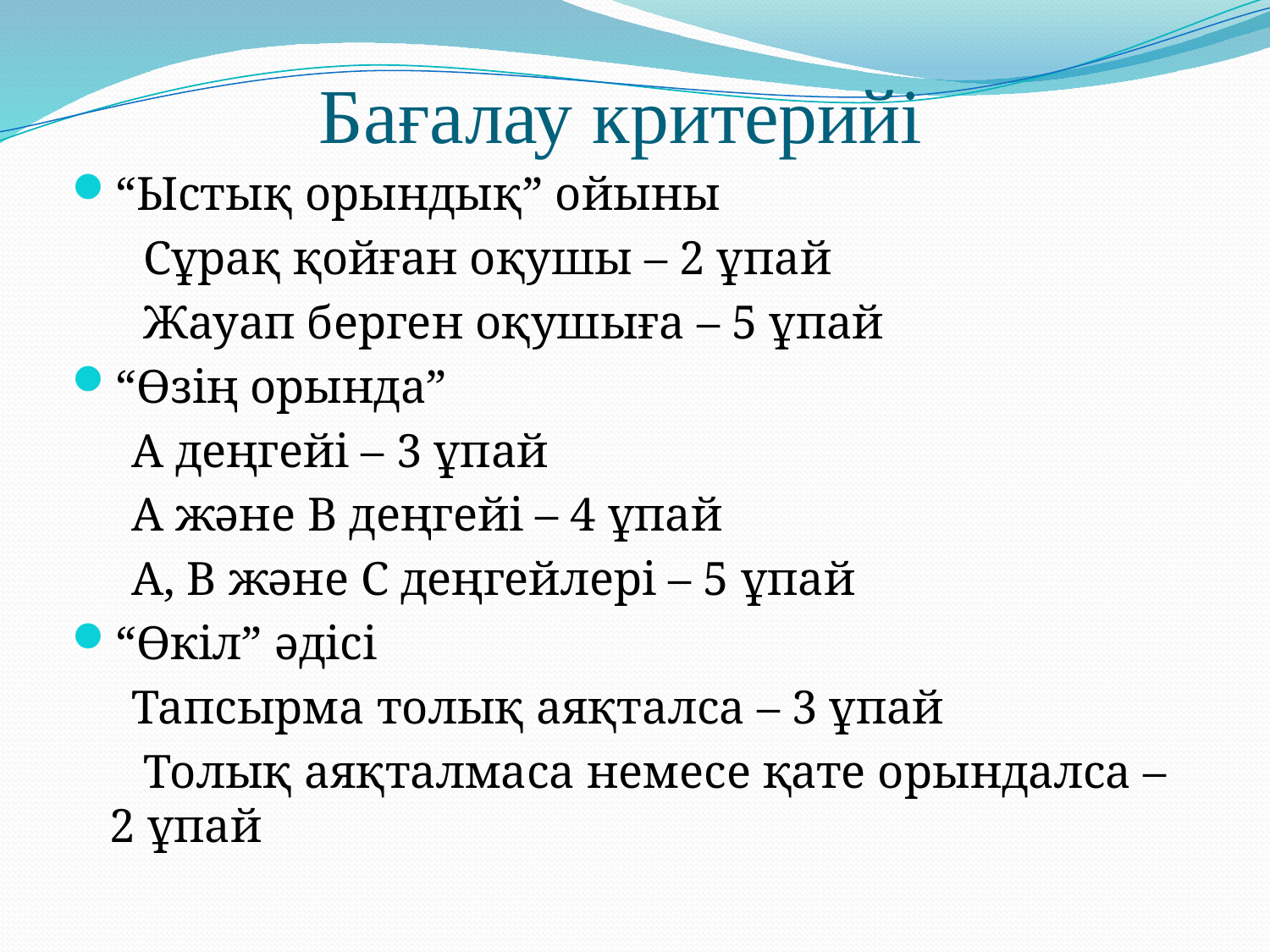

# Бағалау критерийі
“Ыстық орындық” ойыны
      Сұрақ қойған оқушы – 2 ұпай
      Жауап берген оқушыға – 5 ұпай
“Өзің орында”
     А деңгейі – 3 ұпай
     А және В деңгейі – 4 ұпай
     А, В және С деңгейлері – 5 ұпай
“Өкіл” әдісі
     Тапсырма толық аяқталса – 3 ұпай
      Толық аяқталмаса немесе қате орындалса – 2 ұпай